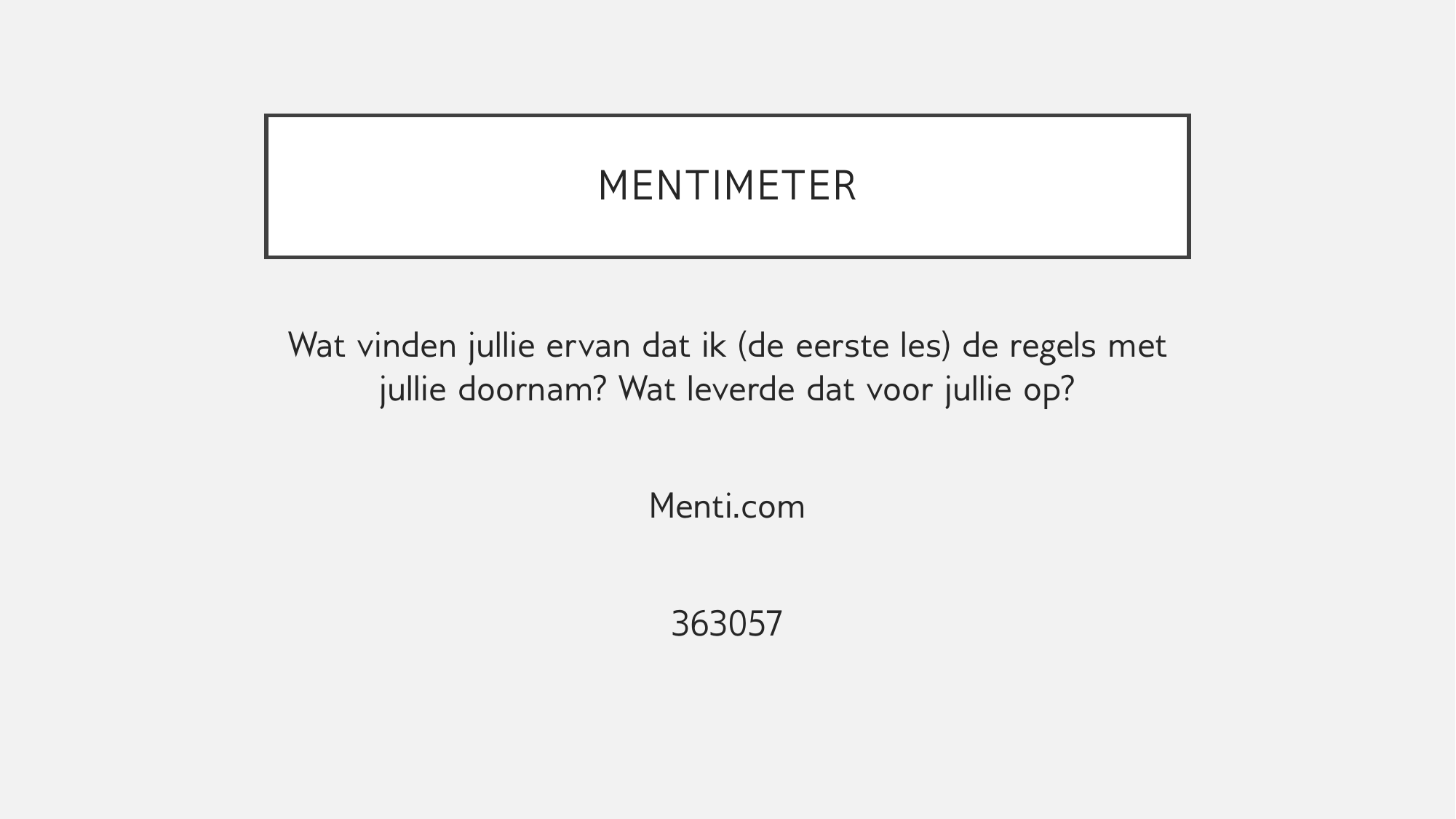

# mentimeter
Wat vinden jullie ervan dat ik (de eerste les) de regels met jullie doornam? Wat leverde dat voor jullie op?

Menti.com

363057